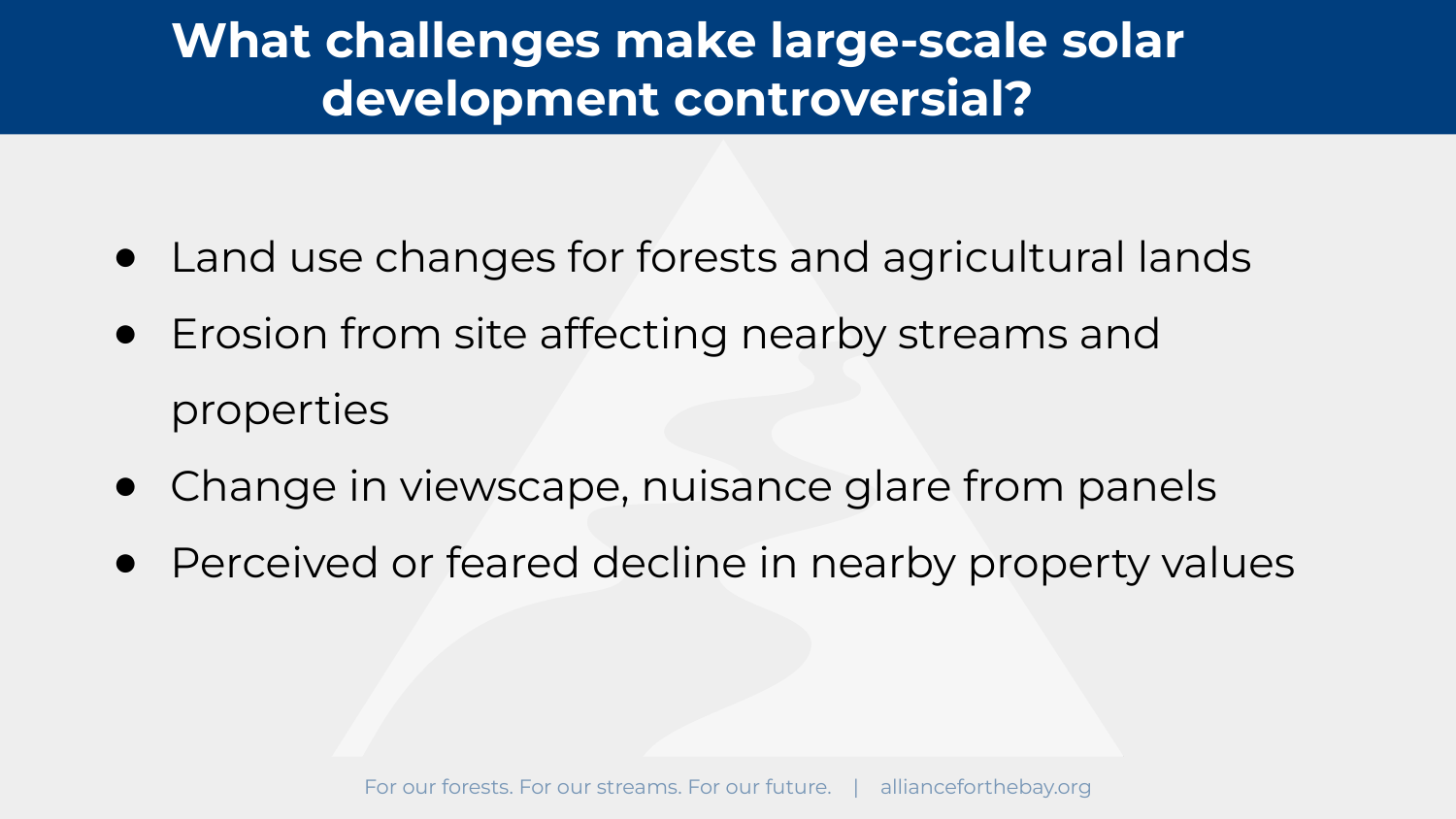

What challenges make large-scale solar development controversial?

Land use changes for forests and agricultural lands
Erosion from site affecting nearby streams and properties
Change in viewscape, nuisance glare from panels
Perceived or feared decline in nearby property values